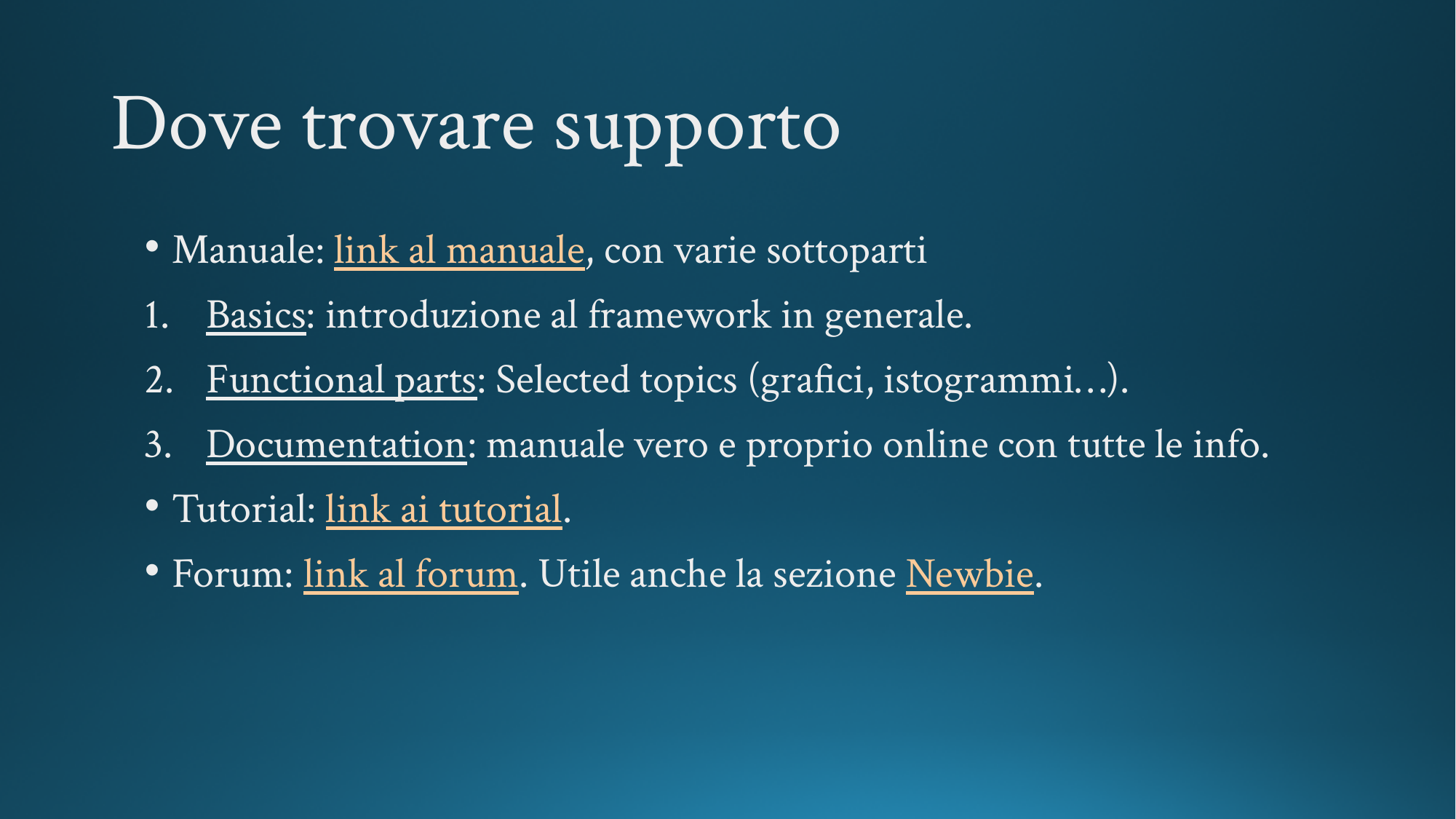

# Dove trovare supporto
Manuale: link al manuale, con varie sottoparti
Basics: introduzione al framework in generale.
Functional parts: Selected topics (grafici, istogrammi…).
Documentation: manuale vero e proprio online con tutte le info.
Tutorial: link ai tutorial.
Forum: link al forum. Utile anche la sezione Newbie.